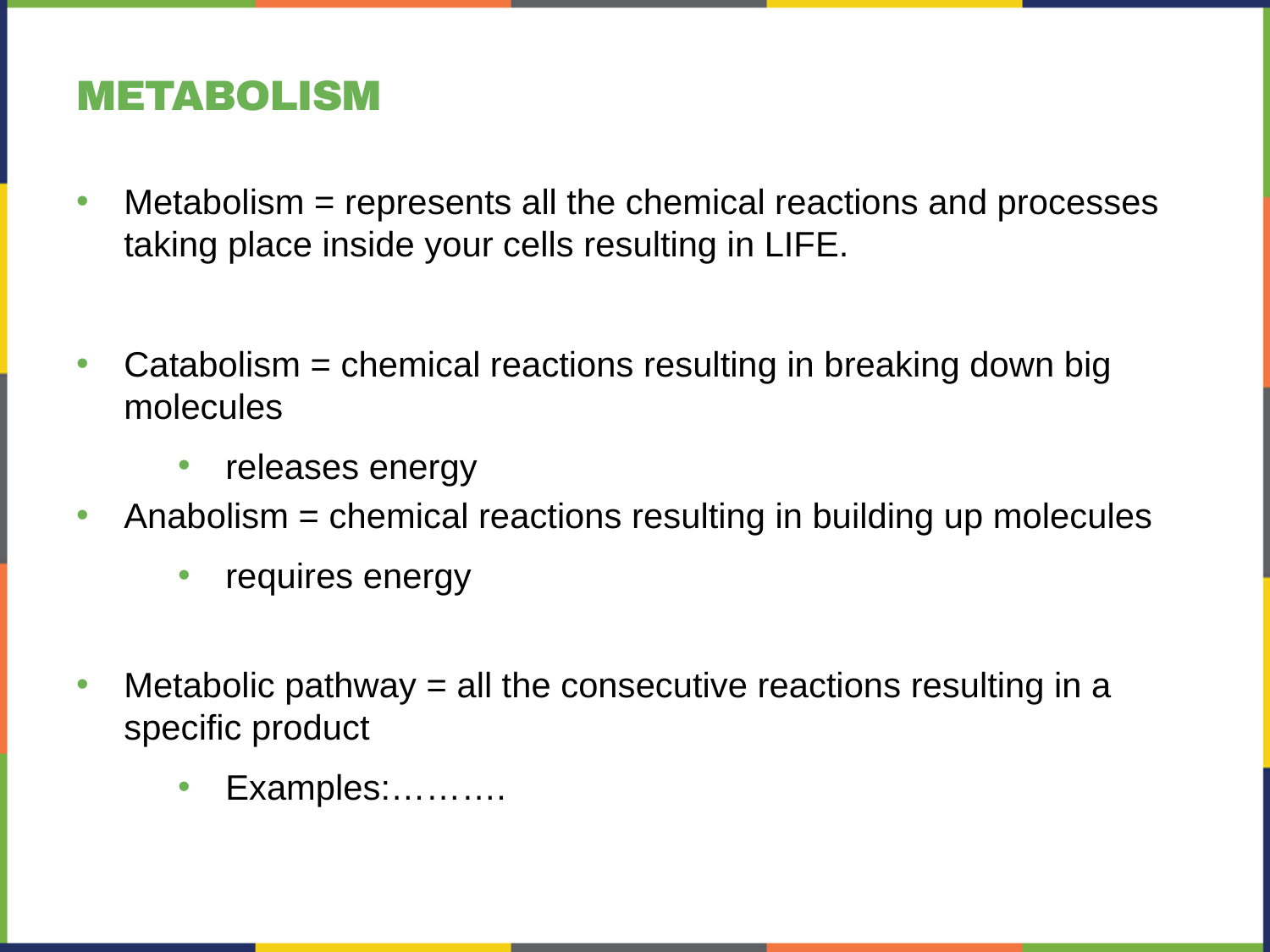

# metabolism
Metabolism = represents all the chemical reactions and processes taking place inside your cells resulting in LIFE.

Catabolism = chemical reactions resulting in breaking down big molecules
releases energy
Anabolism = chemical reactions resulting in building up molecules
requires energy

Metabolic pathway = all the consecutive reactions resulting in a specific product
Examples:……….